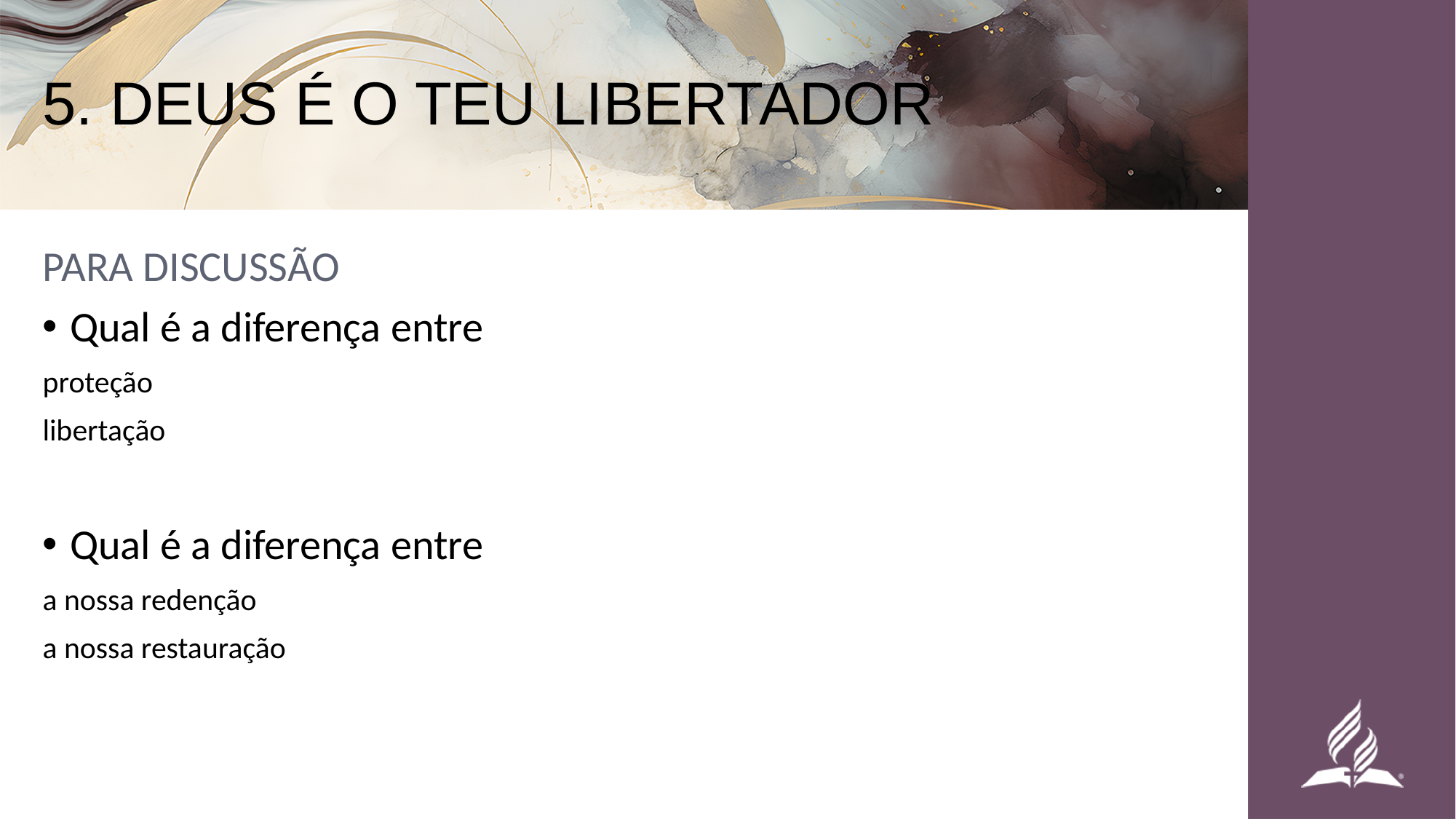

# 5. DEUS É O TEU LIBERTADOR
PARA DISCUSSÃO
Qual é a diferença entre
proteção
libertação

Qual é a diferença entre
a nossa redenção
a nossa restauração